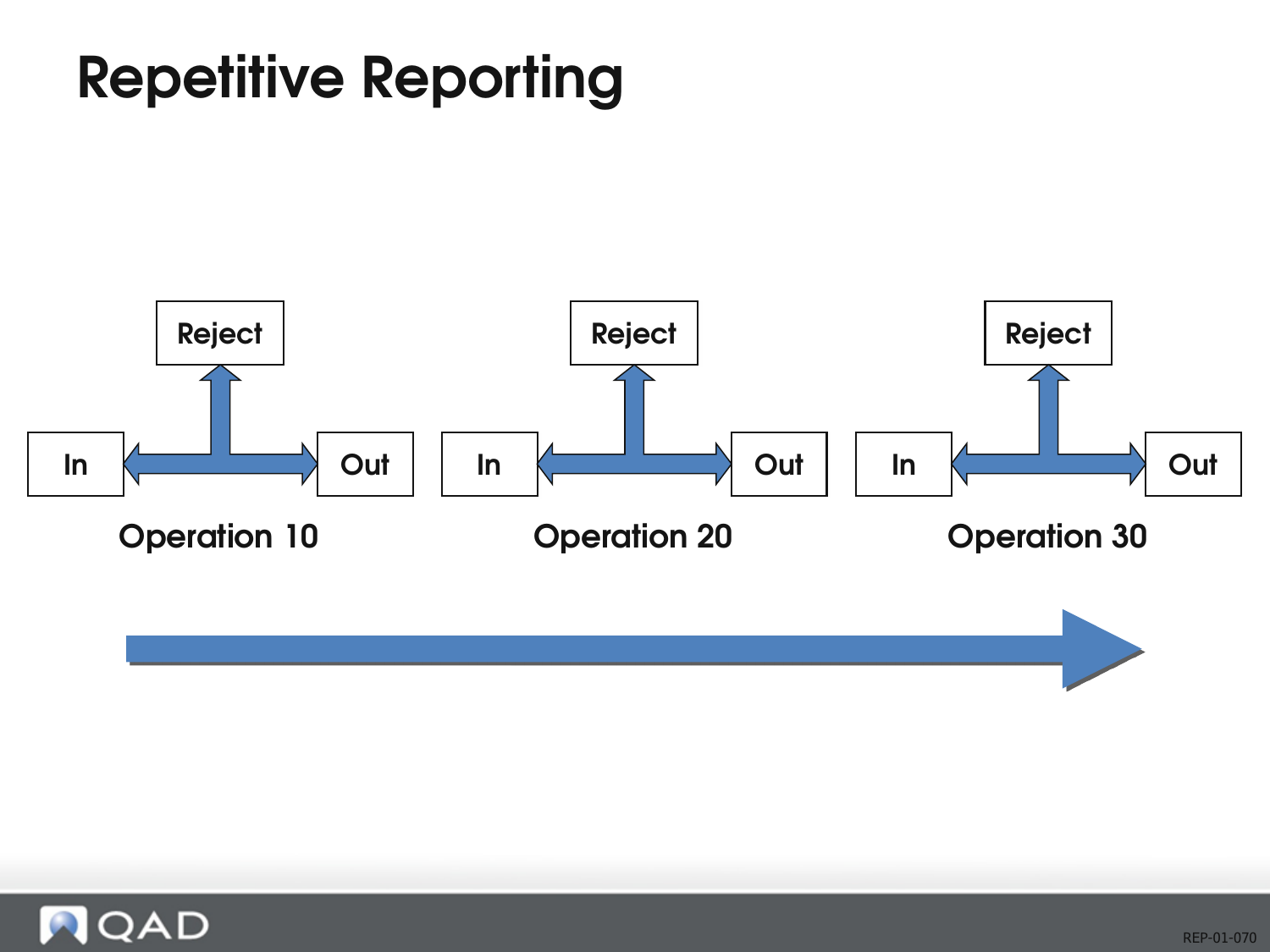

# Repetitive Reporting
Reject

Out
In
Operation 10
Reject

Out
In
Operation 20
Reject

Out
In
Operation 30

REP-01-070